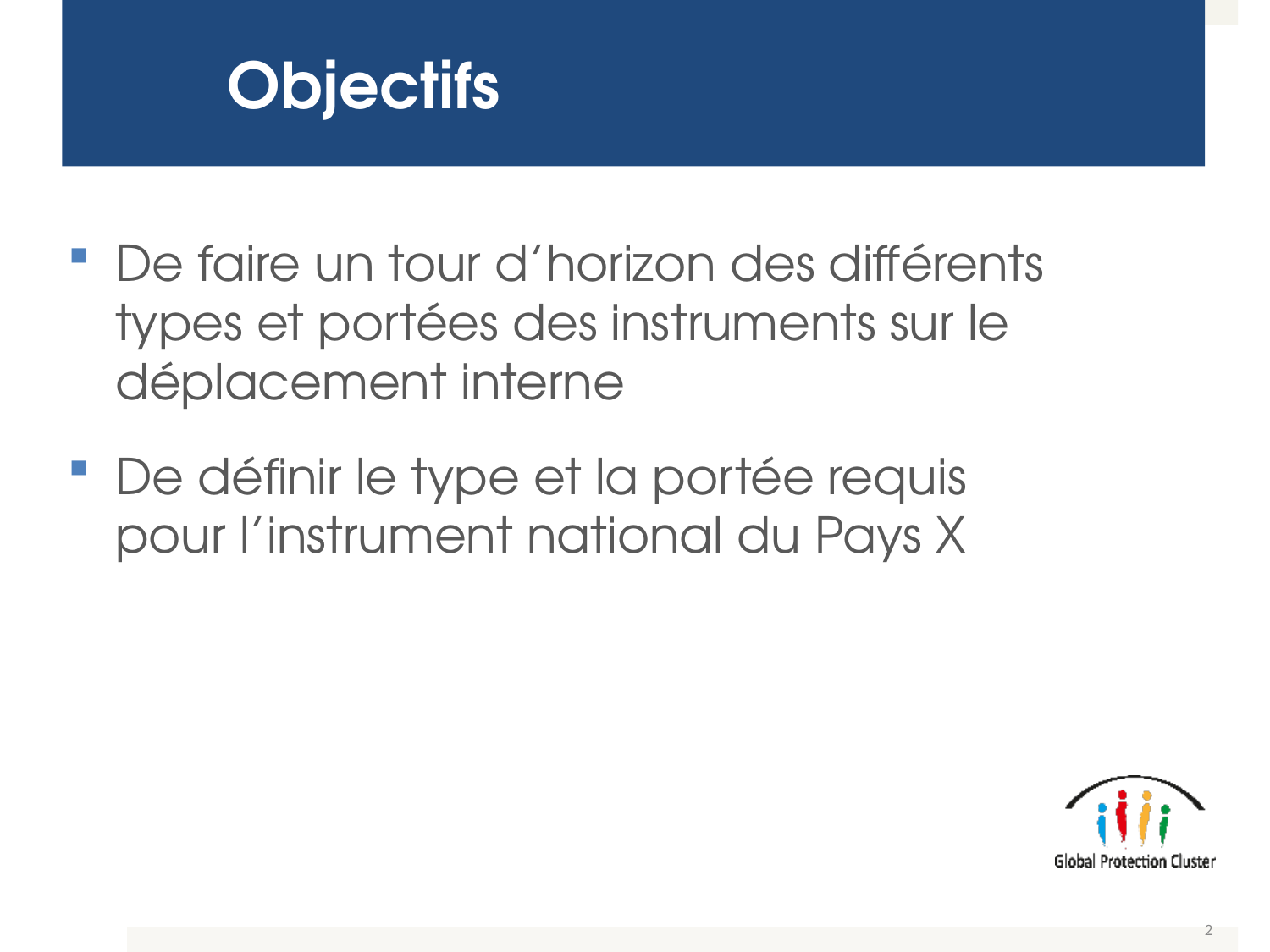

# Objectifs
De faire un tour d’horizon des différents types et portées des instruments sur le déplacement interne
De définir le type et la portée requis pour l’instrument national du Pays X